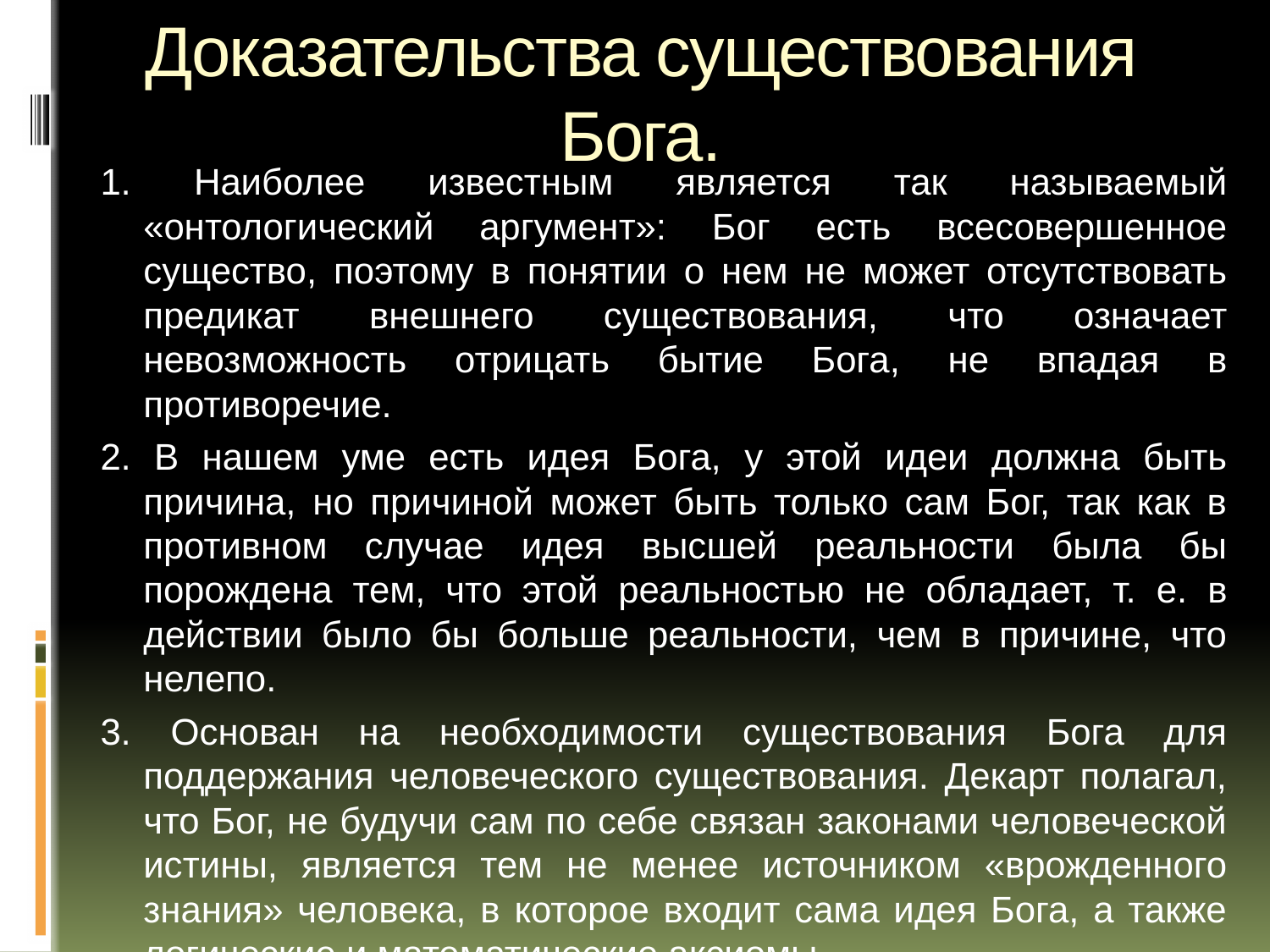

# Доказательства существования Бога.

1. Наиболее известным является так называемый «онтологический аргумент»: Бог есть всесовершенное существо, поэтому в понятии о нем не может отсутствовать предикат внешнего существования, что означает невозможность отрицать бытие Бога, не впадая в противоречие.
2. В нашем уме есть идея Бога, у этой идеи должна быть причина, но причиной может быть только сам Бог, так как в противном случае идея высшей реальности была бы порождена тем, что этой реальностью не обладает, т. е. в действии было бы больше реальности, чем в причине, что нелепо.
3. Основан на необходимости существования Бога для поддержания человеческого существования. Декарт полагал, что Бог, не будучи сам по себе связан законами человеческой истины, является тем не менее источником «врожденного знания» человека, в которое входит сама идея Бога, а также логические и математические аксиомы.